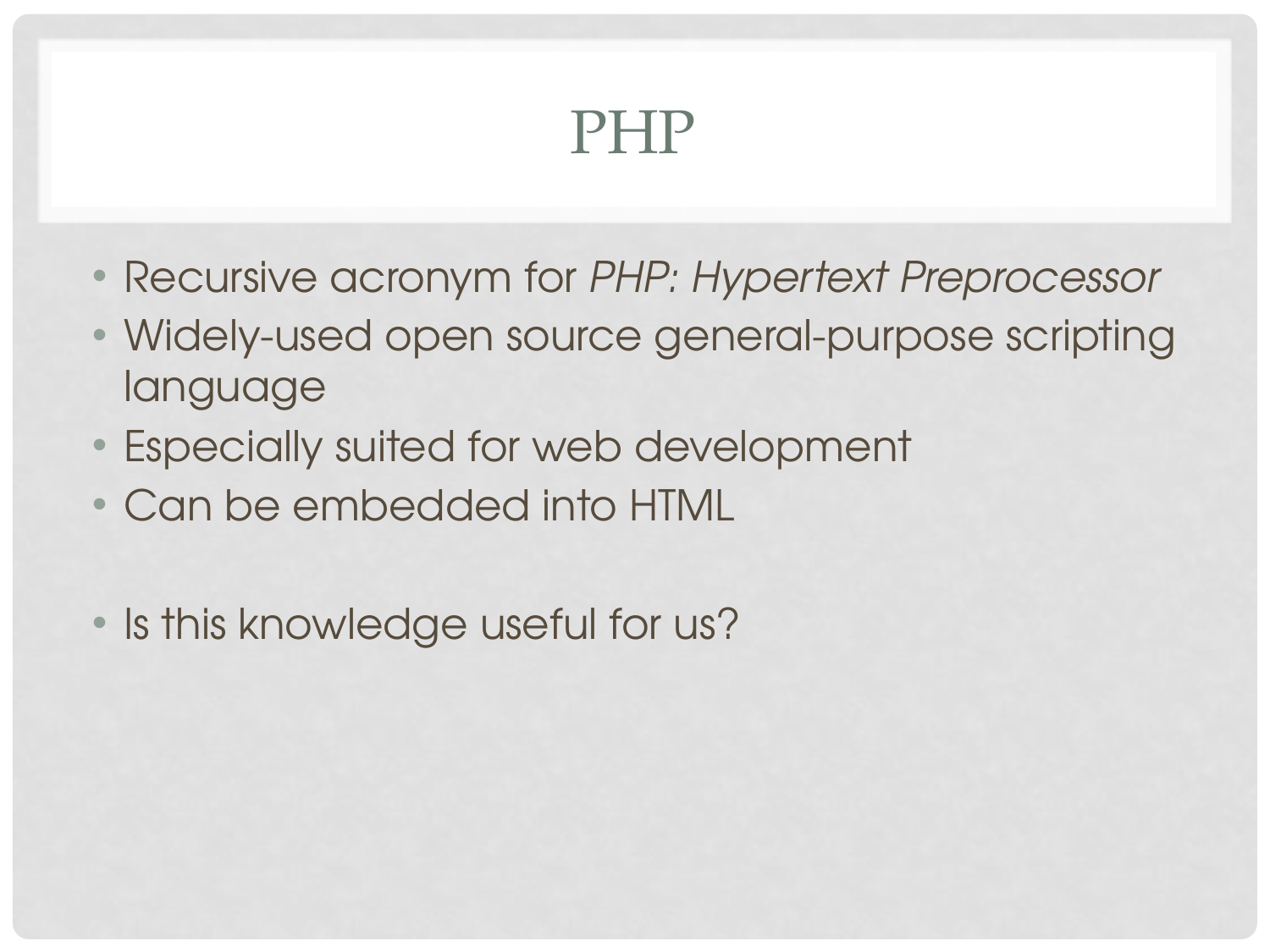

# php
Recursive acronym for PHP: Hypertext Preprocessor
Widely-used open source general-purpose scripting language
Especially suited for web development
Can be embedded into HTML

Is this knowledge useful for us?